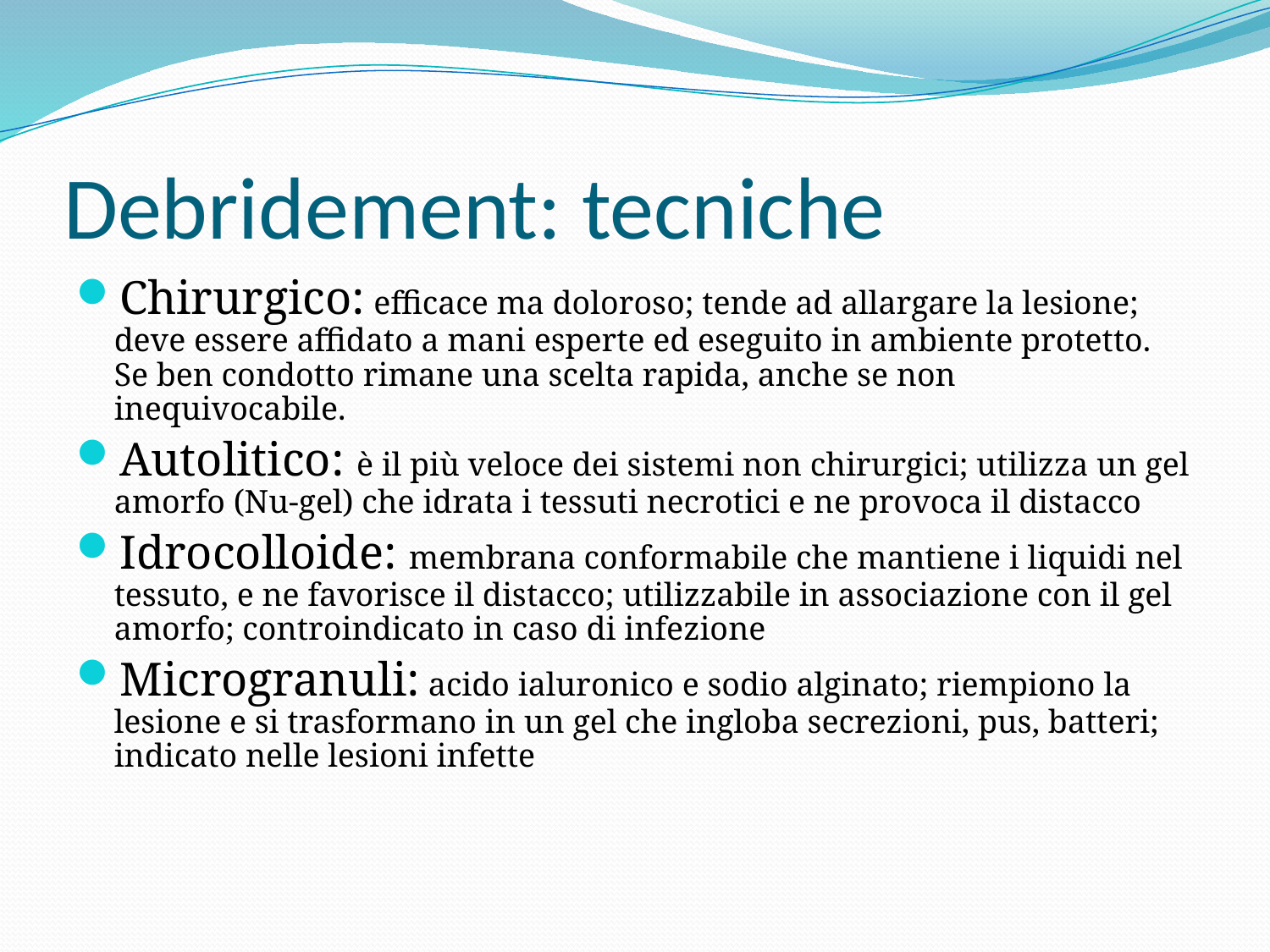

# Debridement: tecniche
Chirurgico: efficace ma doloroso; tende ad allargare la lesione; deve essere affidato a mani esperte ed eseguito in ambiente protetto.  Se ben condotto rimane una scelta rapida, anche se non inequivocabile.
Autolitico: è il più veloce dei sistemi non chirurgici; utilizza un gel amorfo (Nu-gel) che idrata i tessuti necrotici e ne provoca il distacco
Idrocolloide: membrana conformabile che mantiene i liquidi nel tessuto, e ne favorisce il distacco; utilizzabile in associazione con il gel amorfo; controindicato in caso di infezione
Microgranuli: acido ialuronico e sodio alginato; riempiono la lesione e si trasformano in un gel che ingloba secrezioni, pus, batteri; indicato nelle lesioni infette